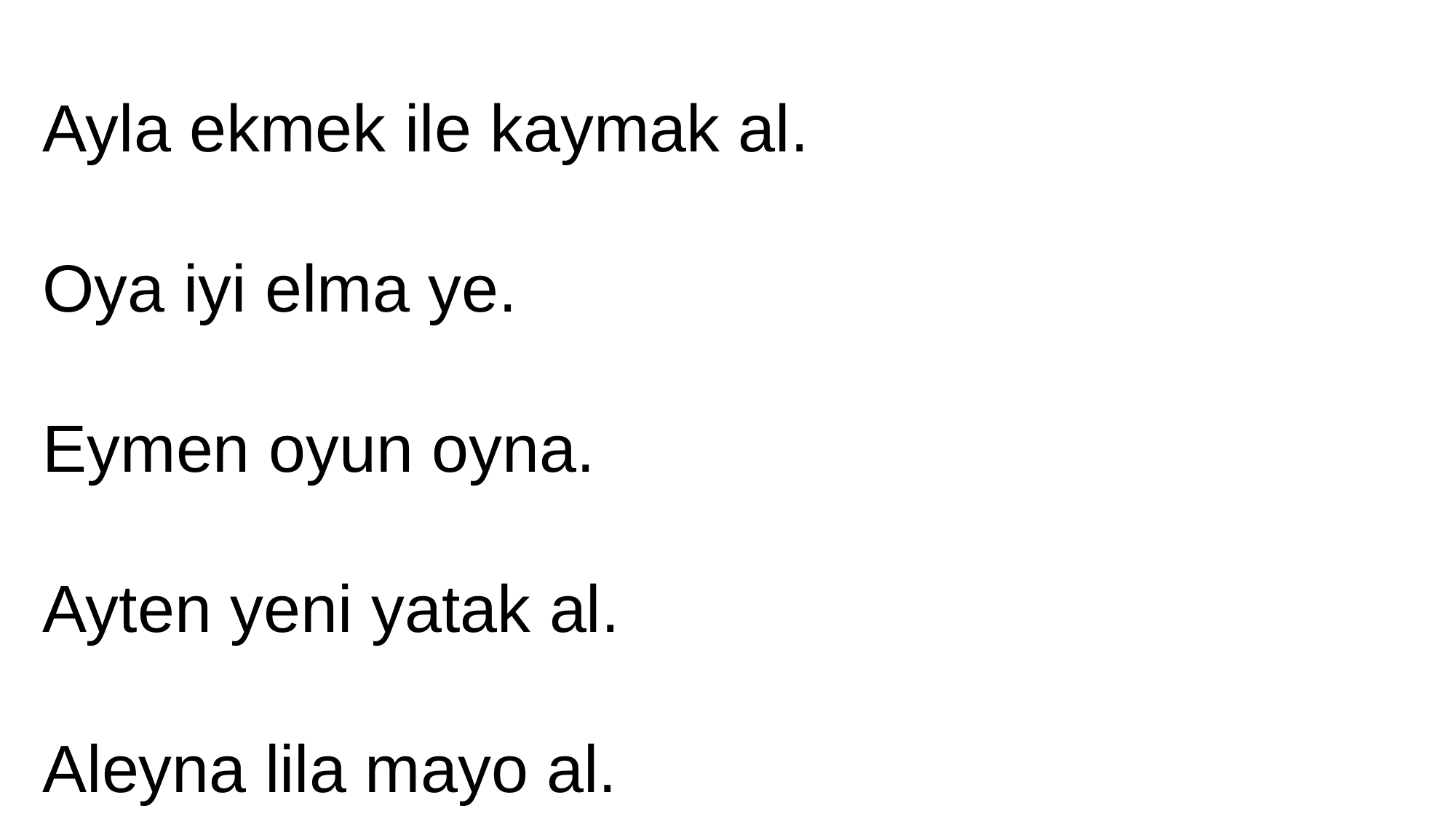

Ayla ekmek ile kaymak al.
Oya iyi elma ye.
Eymen oyun oyna.
Ayten yeni yatak al.
Aleyna lila mayo al.